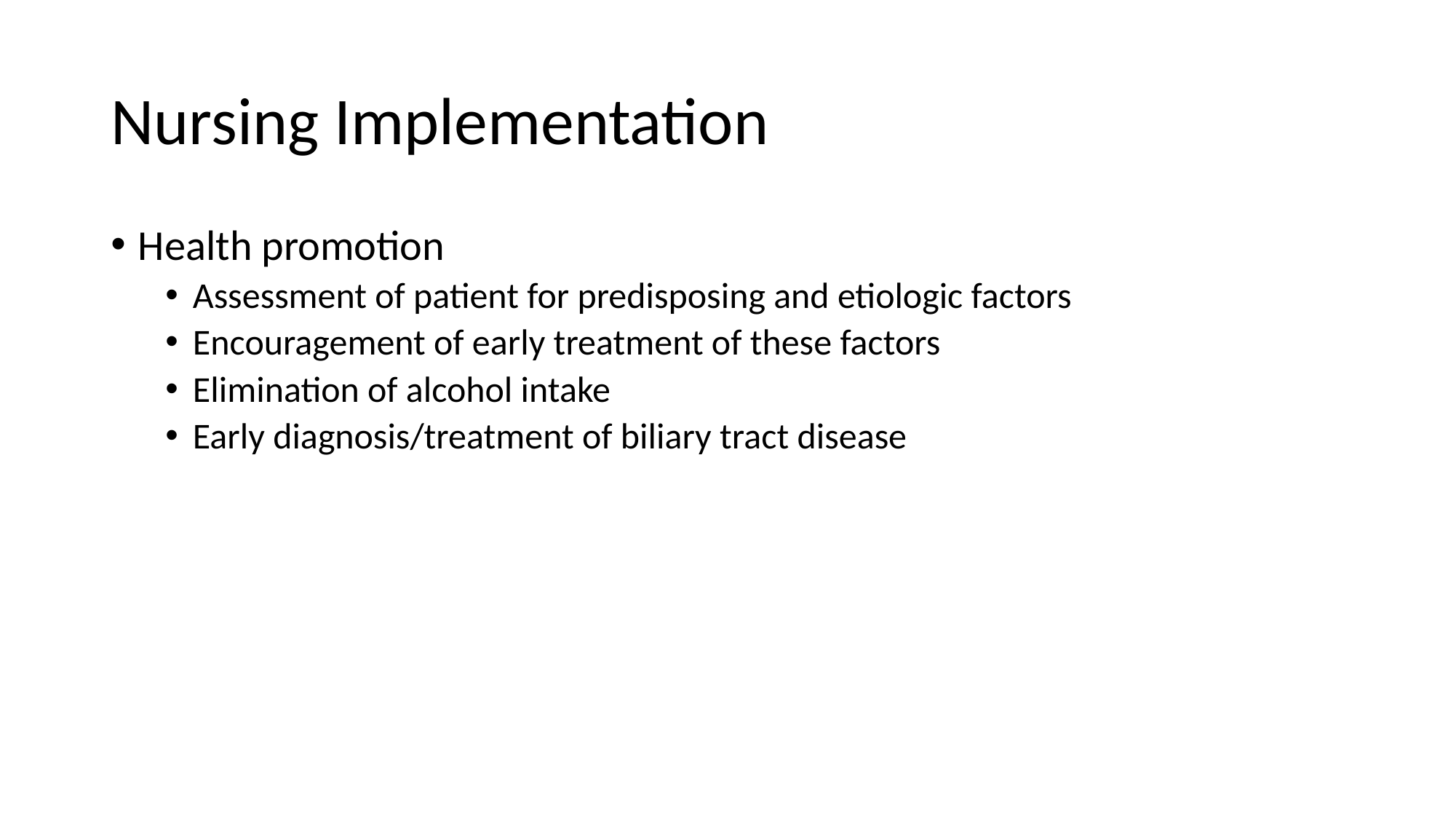

# Nursing Implementation
Health promotion
Assessment of patient for predisposing and etiologic factors
Encouragement of early treatment of these factors
Elimination of alcohol intake
Early diagnosis/treatment of biliary tract disease